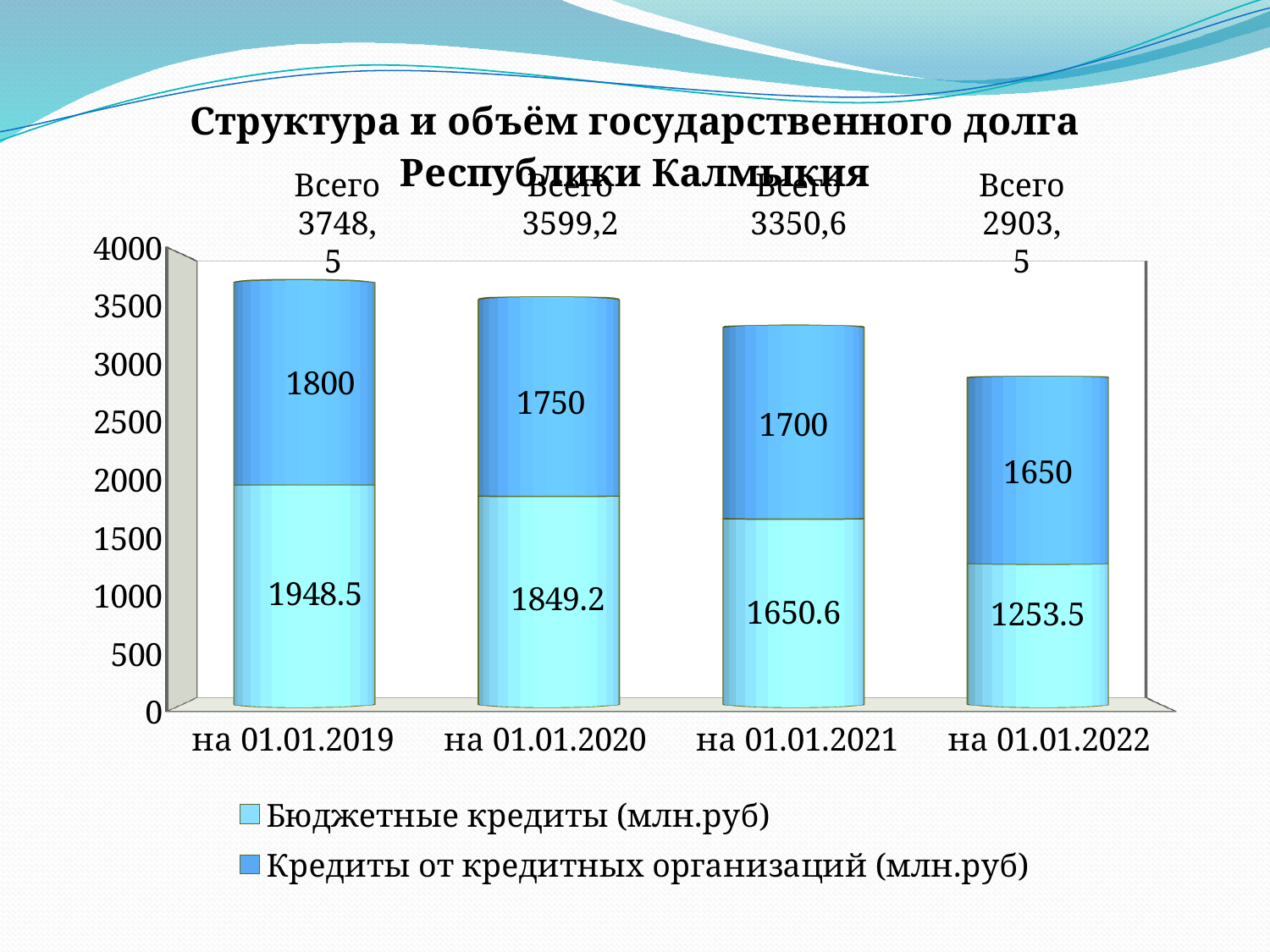

[unsupported chart]

Всего
3748,5
Всего 3599,2
Всего 3350,6
Всего 2903,5